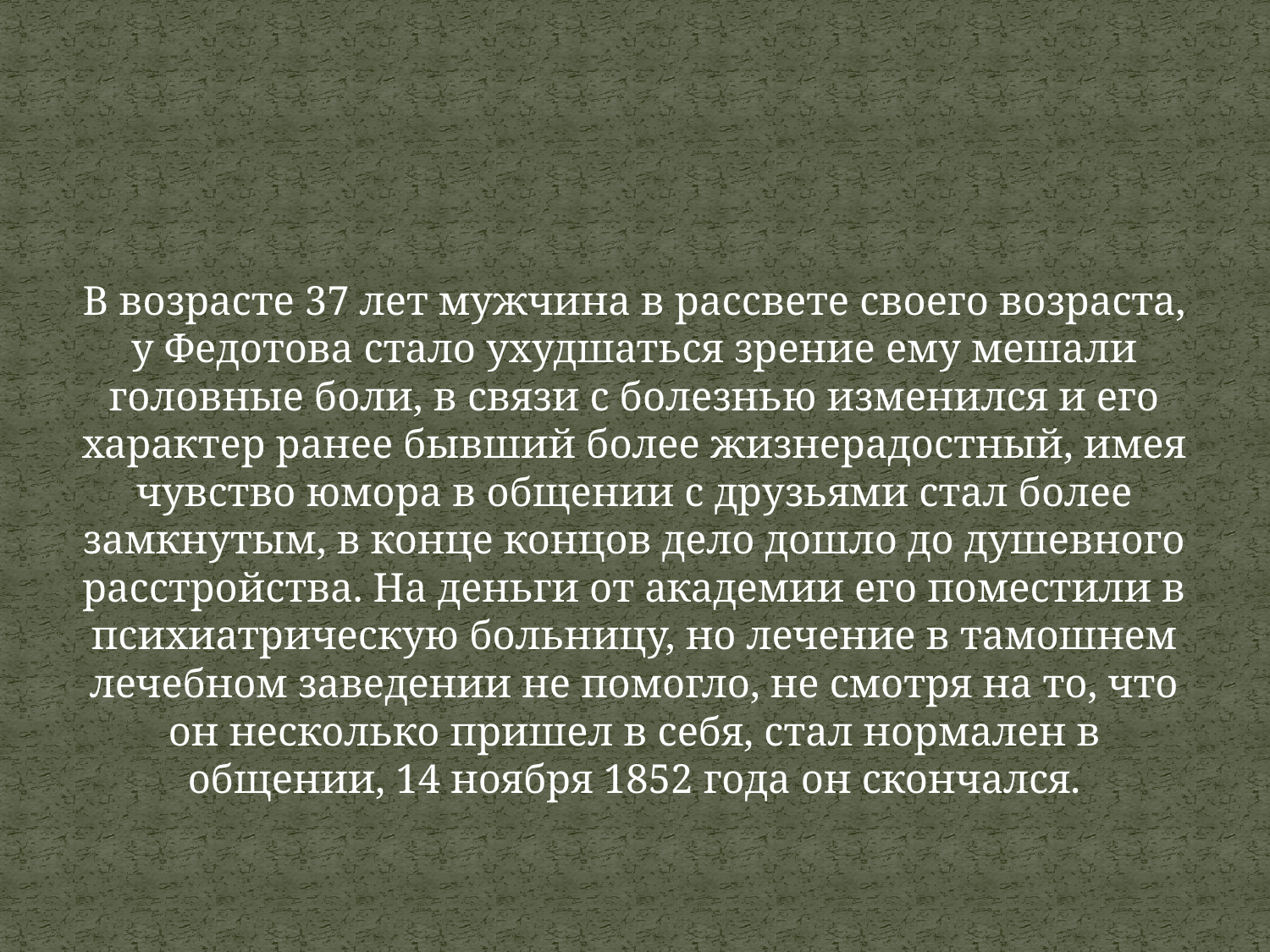

В возрасте 37 лет мужчина в рассвете своего возраста, у Федотова стало ухудшаться зрение ему мешали головные боли, в связи с болезнью изменился и его характер ранее бывший более жизнерадостный, имея чувство юмора в общении с друзьями стал более замкнутым, в конце концов дело дошло до душевного расстройства. На деньги от академии его поместили в психиатрическую больницу, но лечение в тамошнем лечебном заведении не помогло, не смотря на то, что он несколько пришел в себя, стал нормален в общении, 14 ноября 1852 года он скончался.